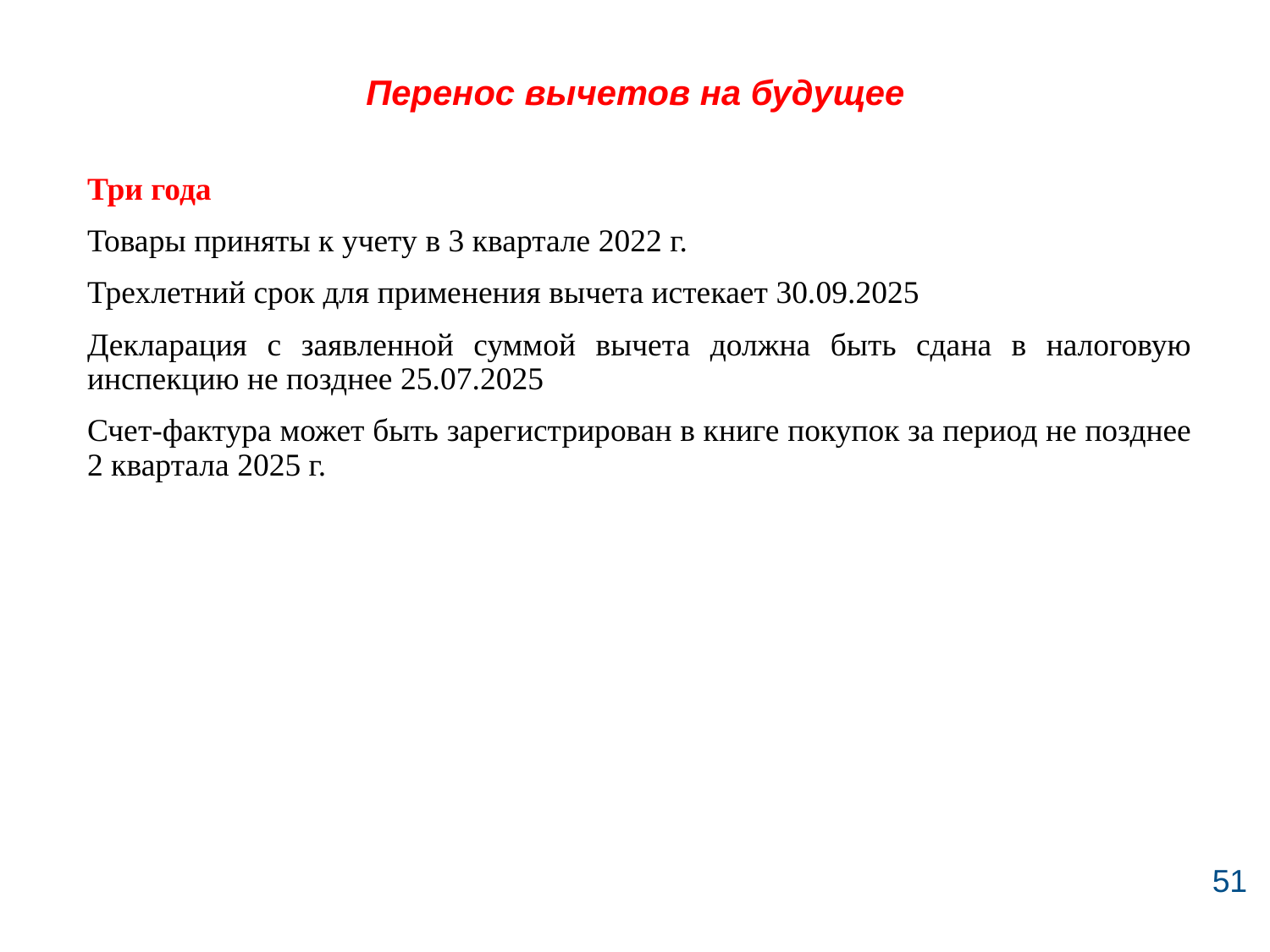

# Перенос вычетов на будущее
Три года
Товары приняты к учету в 3 квартале 2022 г.
Трехлетний срок для применения вычета истекает 30.09.2025
Декларация с заявленной суммой вычета должна быть сдана в налоговую инспекцию не позднее 25.07.2025
Счет-фактура может быть зарегистрирован в книге покупок за период не позднее 2 квартала 2025 г.